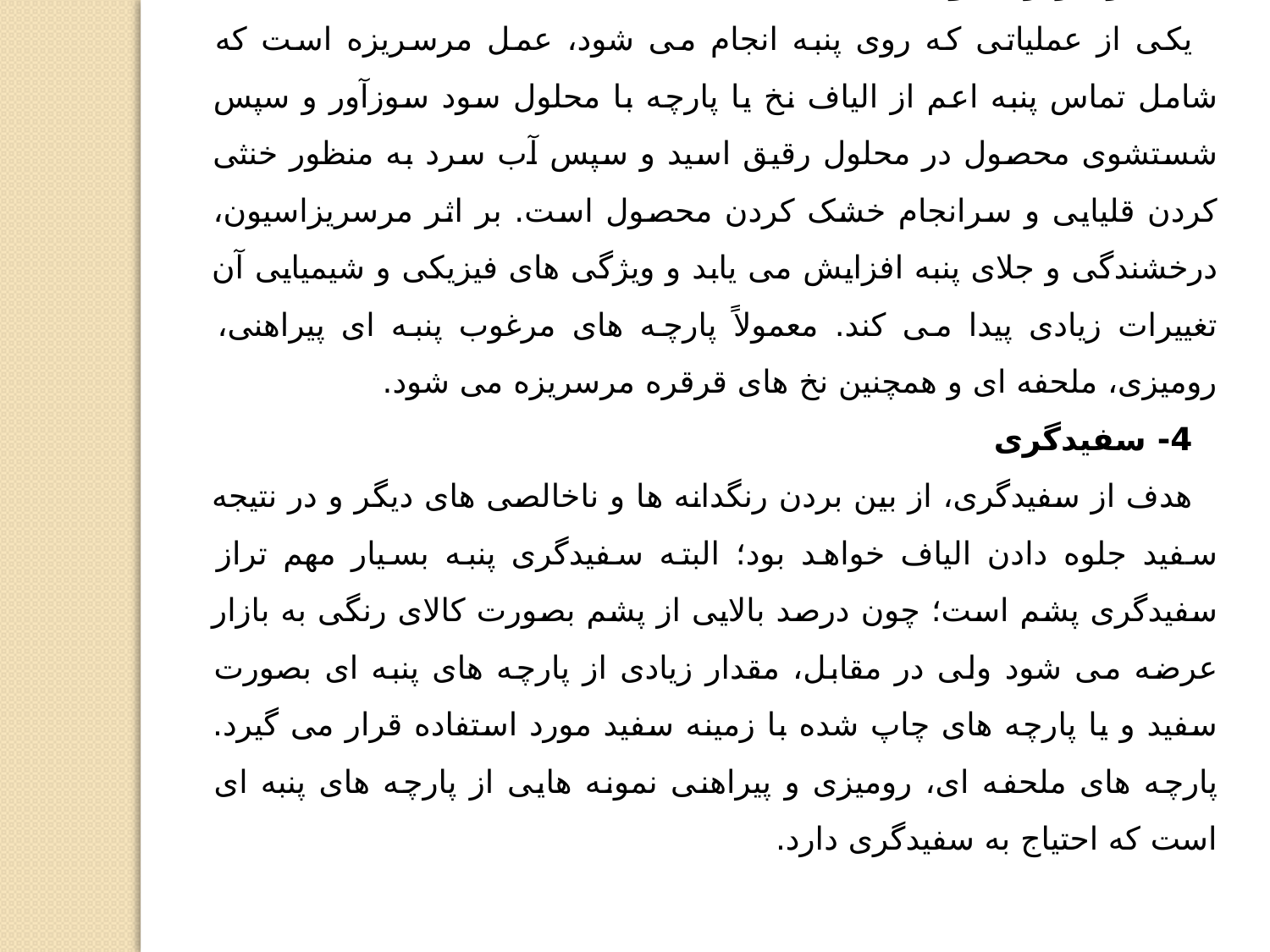

3- مرسریزاسیون
یکی از عملیاتی که روی پنبه انجام می شود، عمل مرسریزه است که شامل تماس پنبه اعم از الیاف نخ یا پارچه با محلول سود سوزآور و سپس شستشوی محصول در محلول رقیق اسید و سپس آب سرد به منظور خنثی کردن قلیایی و سرانجام خشک کردن محصول است. بر اثر مرسریزاسیون، درخشندگی و جلای پنبه افزایش می یابد و ویژگی های فیزیکی و شیمیایی آن تغییرات زیادی پیدا می کند. معمولاً پارچه های مرغوب پنبه ای پیراهنی، رومیزی، ملحفه ای و همچنین نخ های قرقره مرسریزه می شود.
4- سفیدگری
هدف از سفیدگری، از بین بردن رنگدانه ها و ناخالصی های دیگر و در نتیجه سفید جلوه دادن الیاف خواهد بود؛ البته سفیدگری پنبه بسیار مهم تراز سفیدگری پشم است؛ چون درصد بالایی از پشم بصورت کالای رنگی به بازار عرضه می شود ولی در مقابل، مقدار زیادی از پارچه های پنبه ای بصورت سفید و یا پارچه های چاپ شده با زمینه سفید مورد استفاده قرار می گیرد. پارچه های ملحفه ای، رومیزی و پیراهنی نمونه هایی از پارچه های پنبه ای است که احتیاج به سفیدگری دارد.